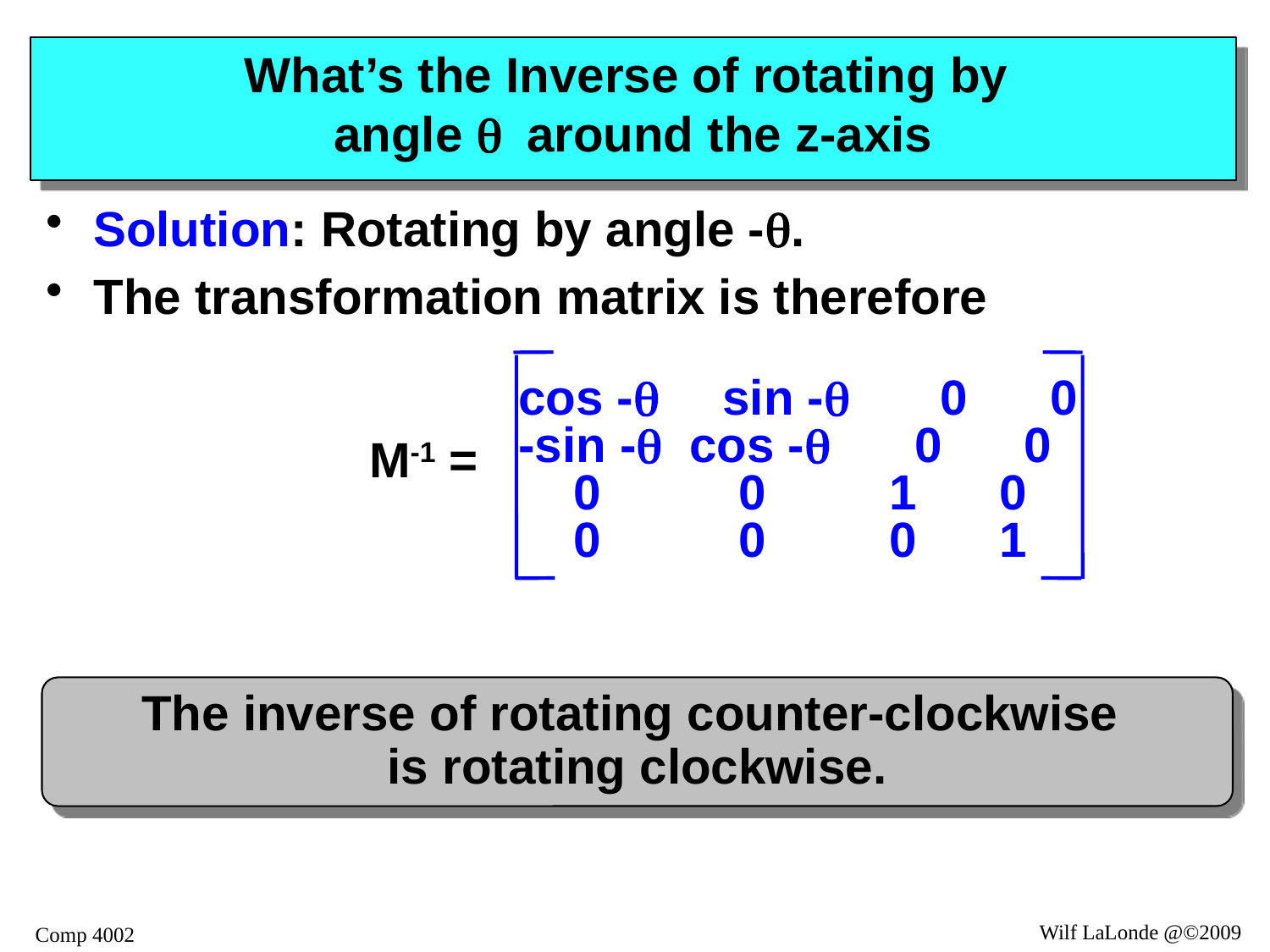

# What’s the Inverse of rotating by angle θ around the z-axis
Solution: Rotating by angle -θ.
The transformation matrix is therefore

cos -θ   sin -θ     0      0
-sin -θ  cos -θ     0      0
    0          0         1      0
    0          0         0      1
M-1 =
The inverse of rotating counter-clockwise
is rotating clockwise.